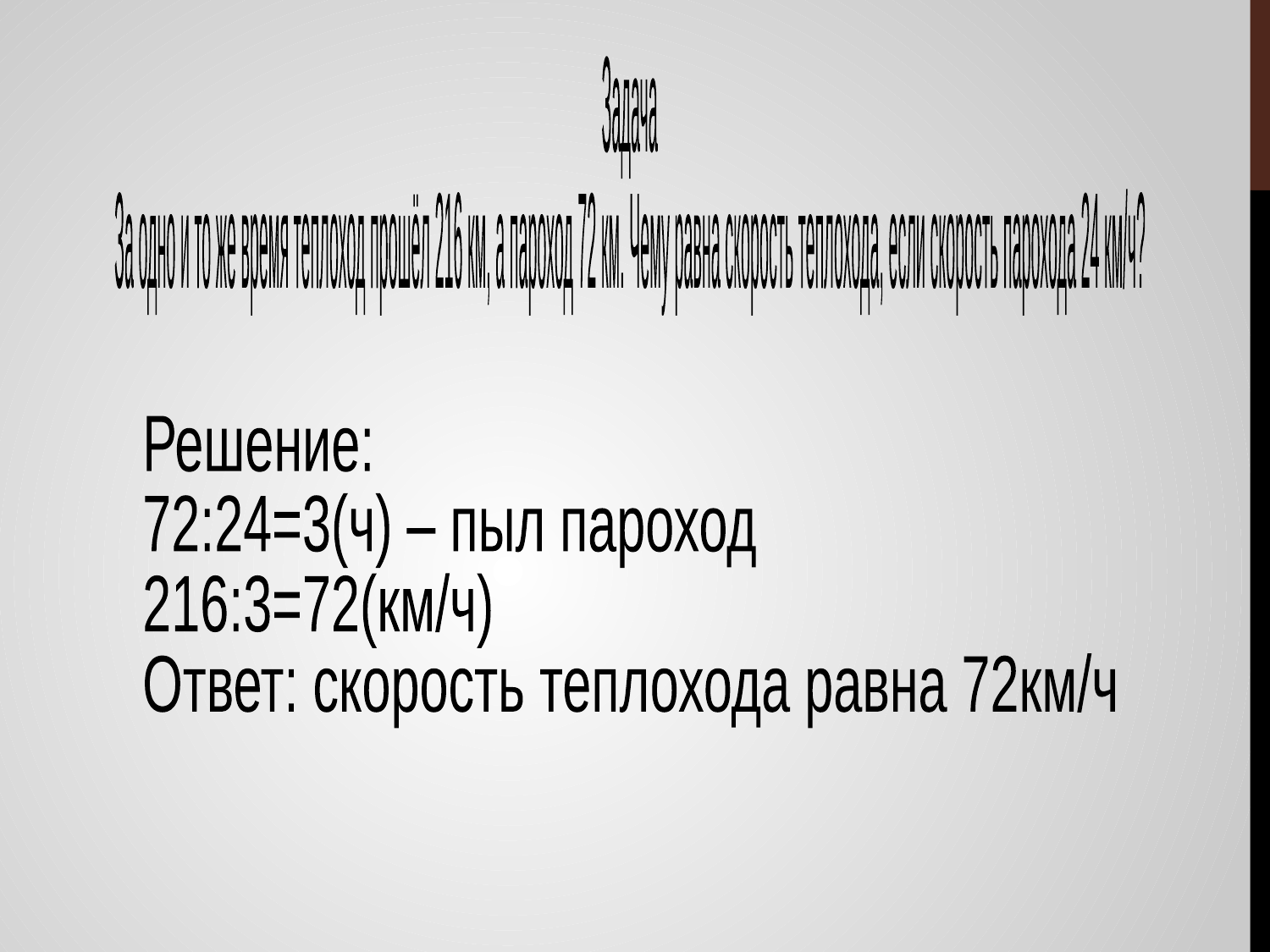

Задача
За одно и то же время теплоход прошёл 216 км, а пароход 72 км. Чему равна скорость теплохода, если скорость парохода 24 км/ч?
Решение:
72:24=3(ч) – пыл пароход
216:3=72(км/ч)
Ответ: скорость теплохода равна 72км/ч